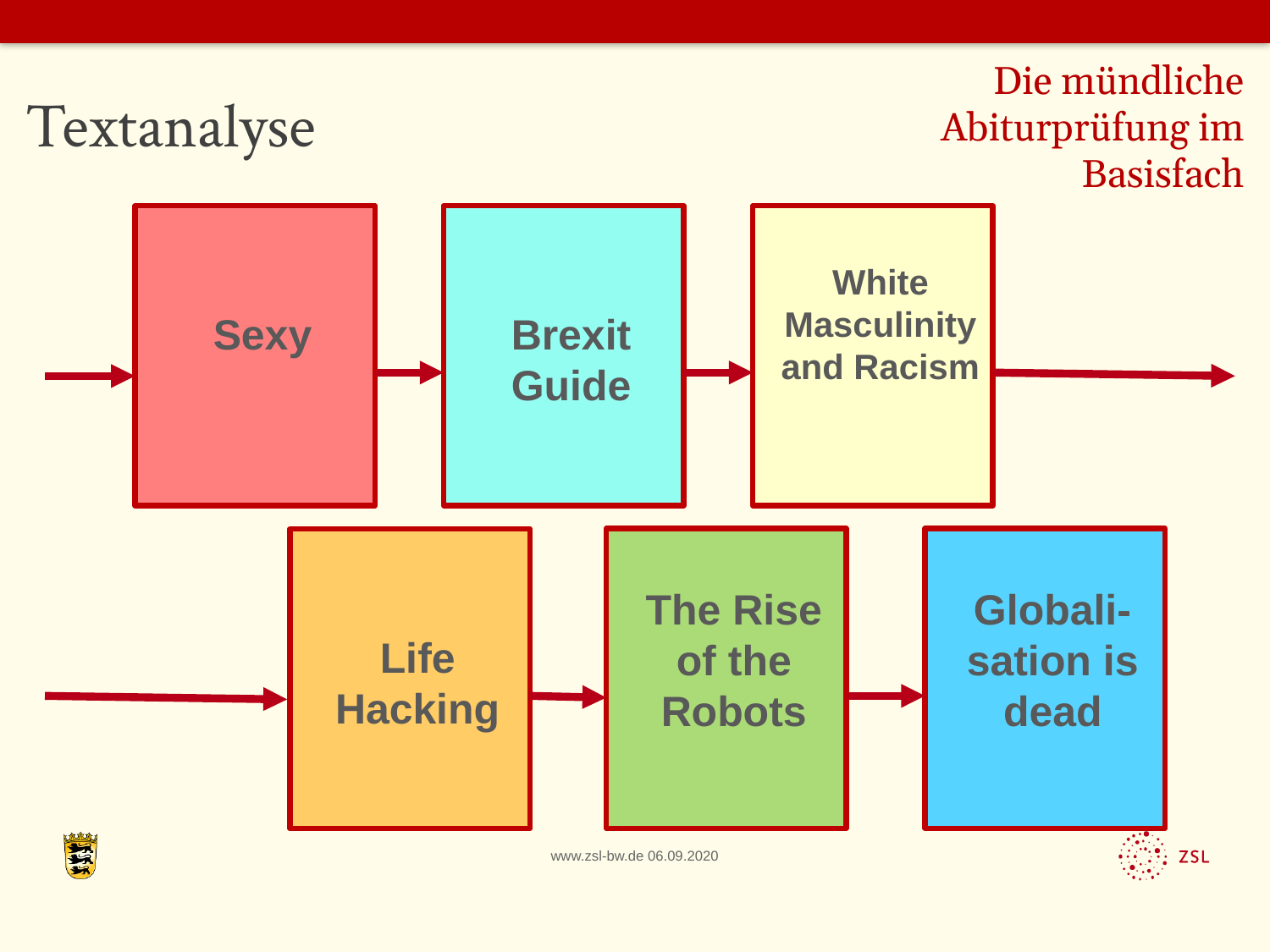

Die mündliche Abiturprüfung im Basisfach
# Textanalyse

Sexy

Brexit Guide

White Masculinity and Racism

The Rise of the Robots

Globali-sation is dead

Life Hacking